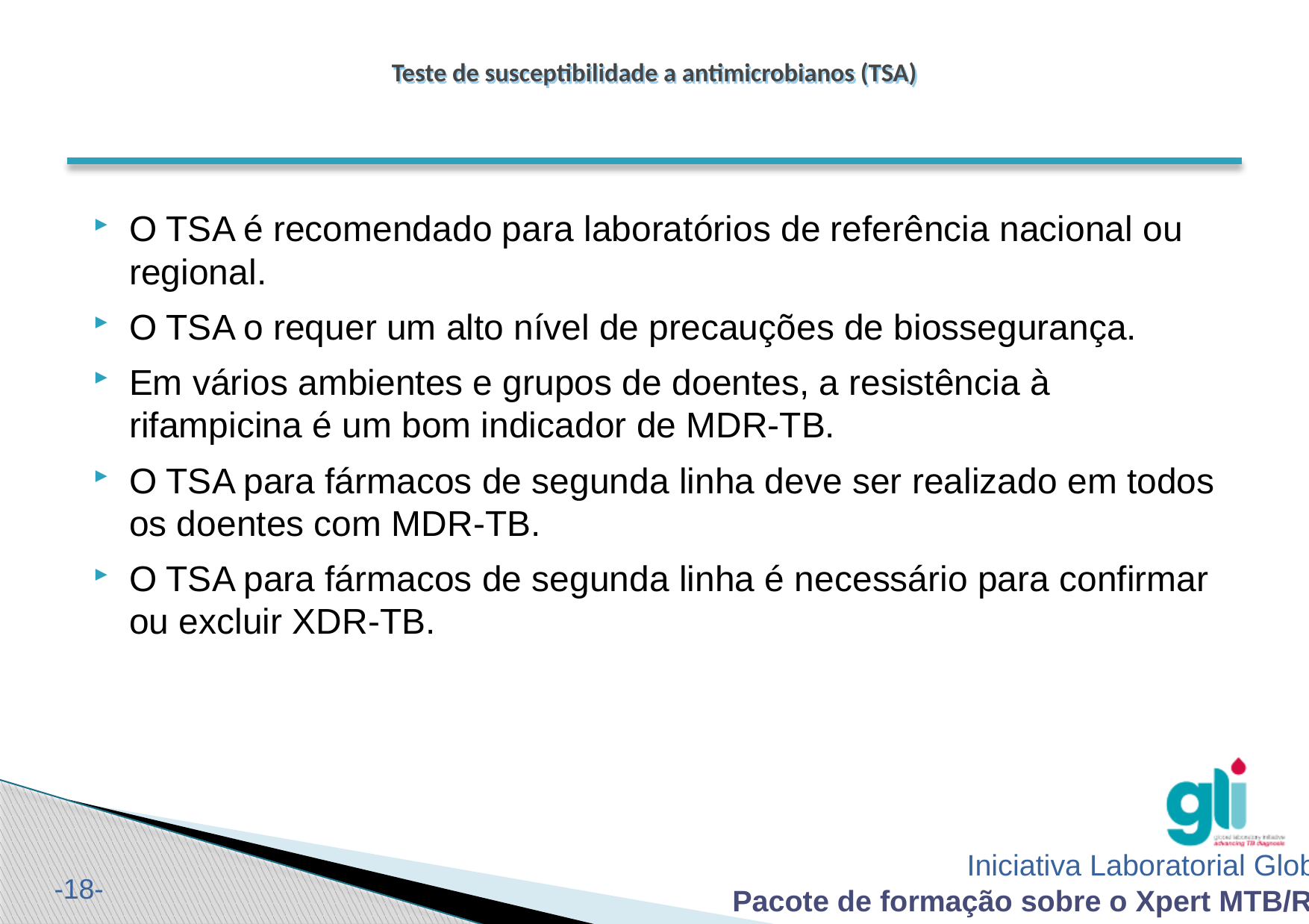

# Teste de susceptibilidade a antimicrobianos (TSA)
O TSA é recomendado para laboratórios de referência nacional ou regional.
O TSA o requer um alto nível de precauções de biossegurança.
Em vários ambientes e grupos de doentes, a resistência à rifampicina é um bom indicador de MDR-TB.
O TSA para fármacos de segunda linha deve ser realizado em todos os doentes com MDR-TB.
O TSA para fármacos de segunda linha é necessário para confirmar ou excluir XDR-TB.